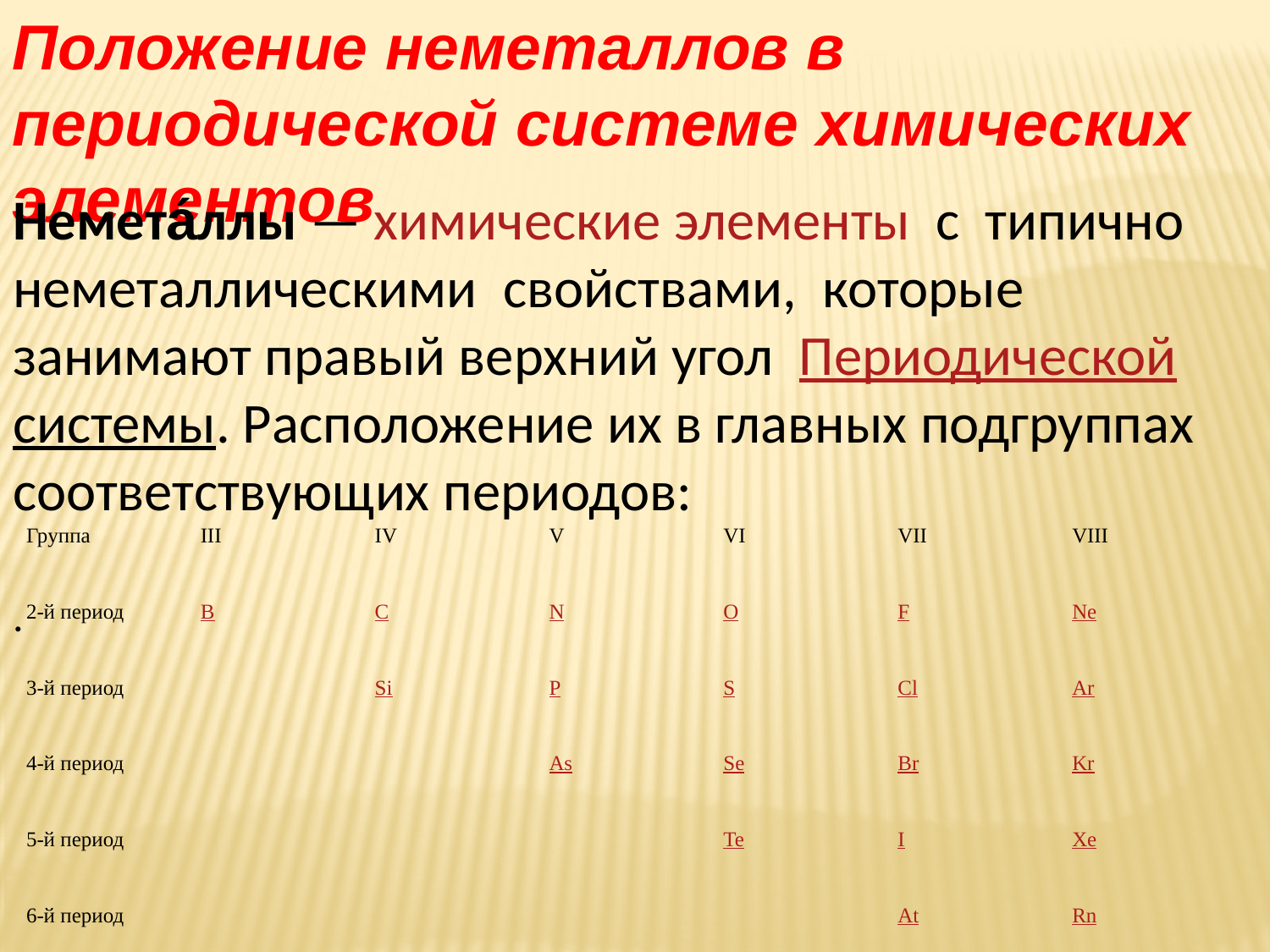

Положение неметаллов в периодической системе химических элементов
Немета́ллы — химические элементы  с  типично неметаллическими  свойствами,  которые занимают правый верхний угол  Периодической
системы. Расположение их в главных подгруппах соответствующих периодов:

.
| Группа | III | IV | V | VI | VII | VIII |
| --- | --- | --- | --- | --- | --- | --- |
| 2-й период | B | C | N | O | F | Ne |
| 3-й период |  | Si | P | S | Cl | Ar |
| 4-й период |  |  | As | Se | Br | Kr |
| 5-й период |  |  |  | Te | I | Xe |
| 6-й период |  |  |  |  | At | Rn |